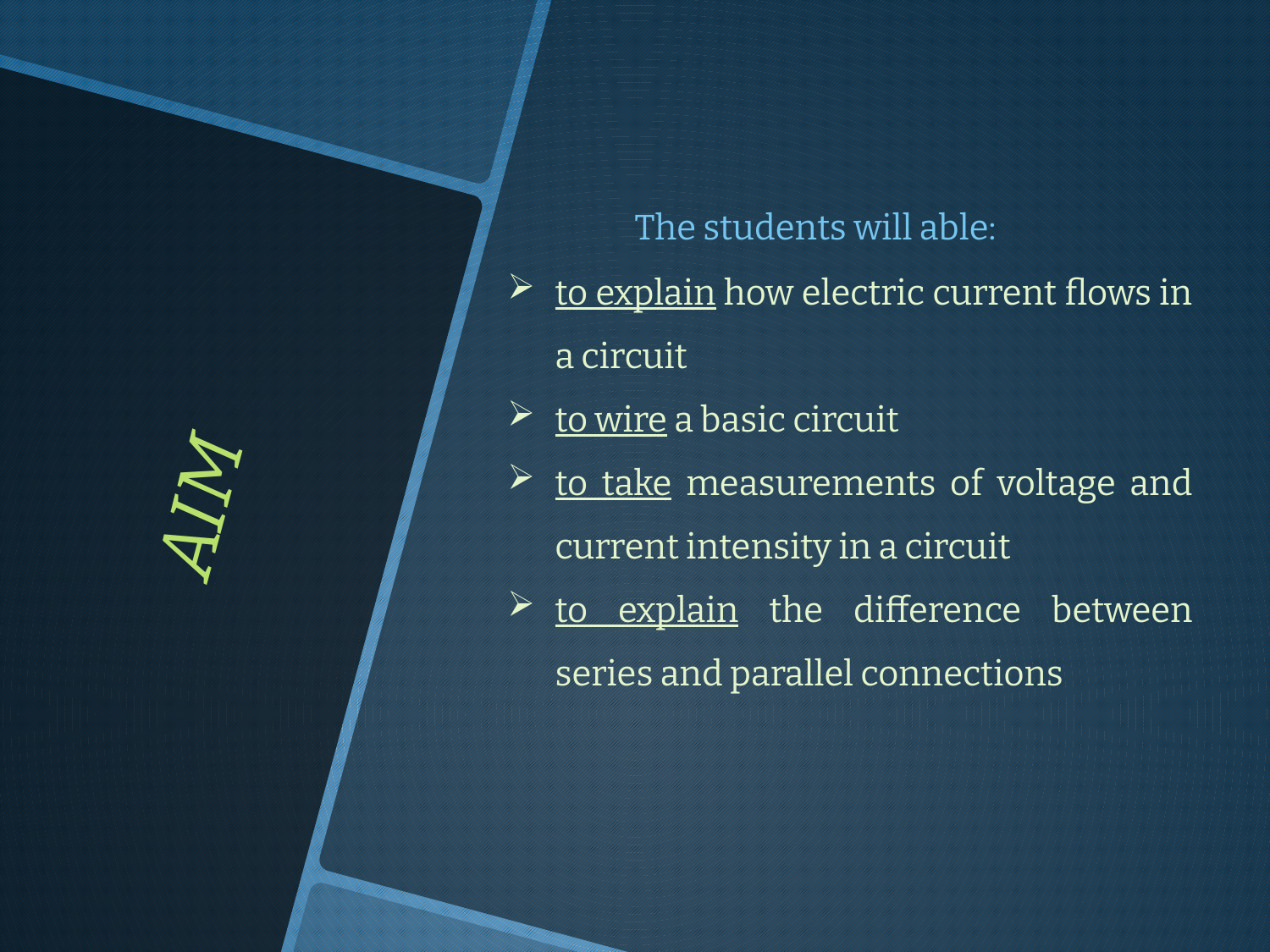

The students will able:
to explain how electric current flows in a circuit
to wire a basic circuit
to take measurements of voltage and current intensity in a circuit
to explain the difference between series and parallel connections
# AIM